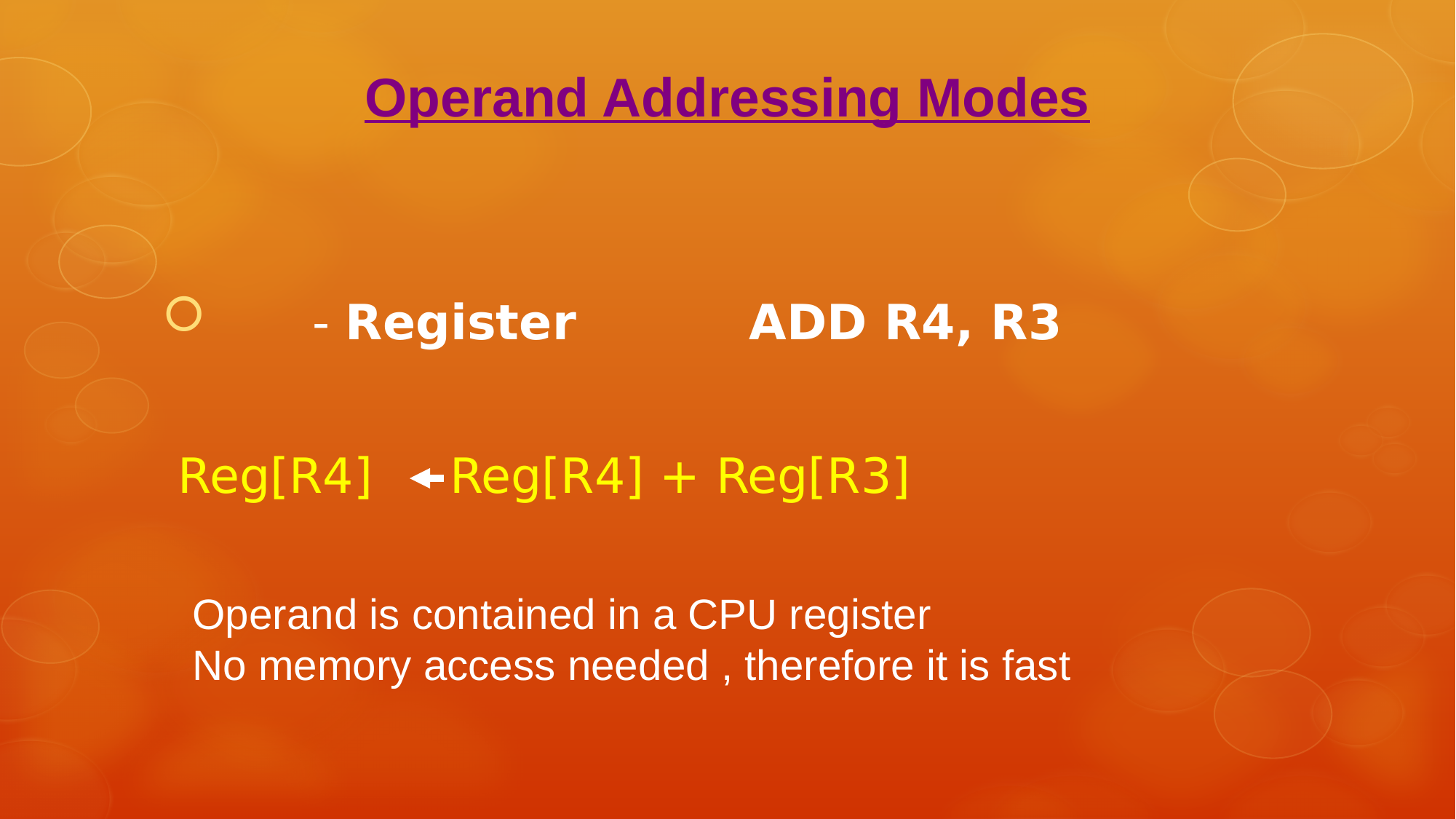

Operand Addressing Modes
	- Register		ADD R4, R3

 Reg[R4]     Reg[R4] + Reg[R3]

Operand is contained in a CPU register
No memory access needed , therefore it is fast